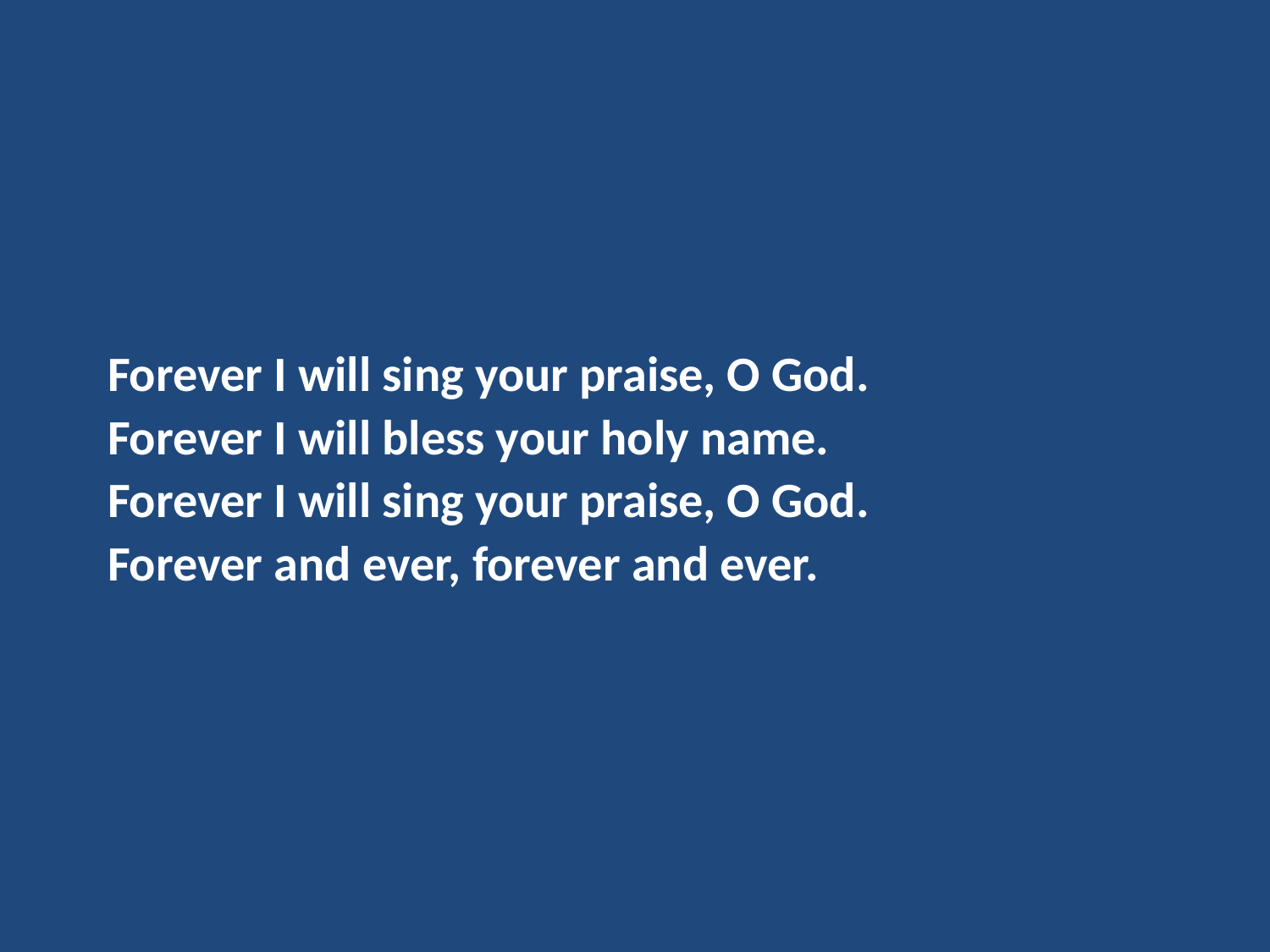

Forever I will sing your praise, O God.
Forever I will bless your holy name.
Forever I will sing your praise, O God.
Forever and ever, forever and ever.